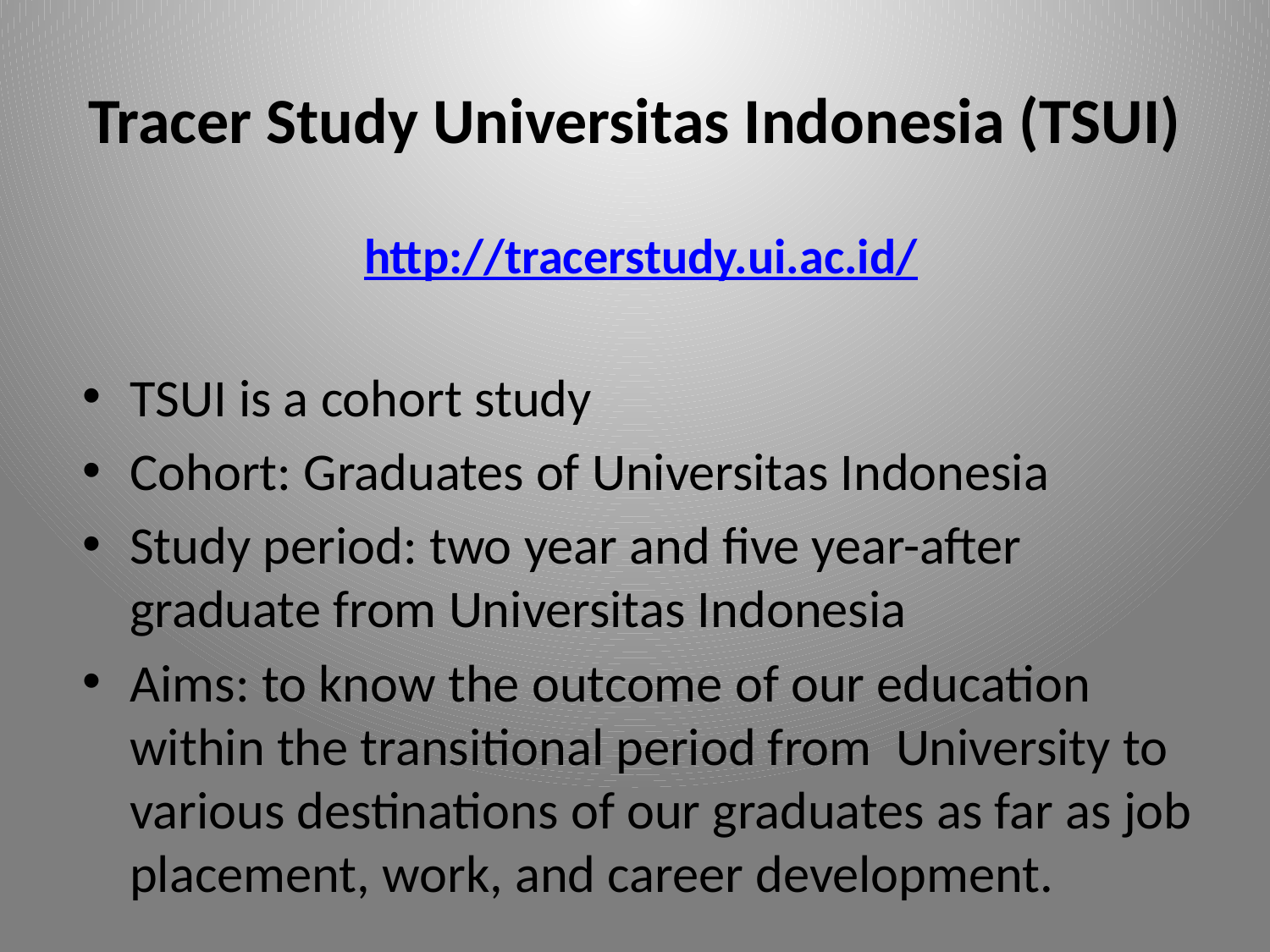

# Tracer Study Universitas Indonesia (TSUI)
http://tracerstudy.ui.ac.id/

TSUI is a cohort study
Cohort: Graduates of Universitas Indonesia
Study period: two year and five year-after graduate from Universitas Indonesia
Aims: to know the outcome of our education within the transitional period from  University to various destinations of our graduates as far as job placement, work, and career development.